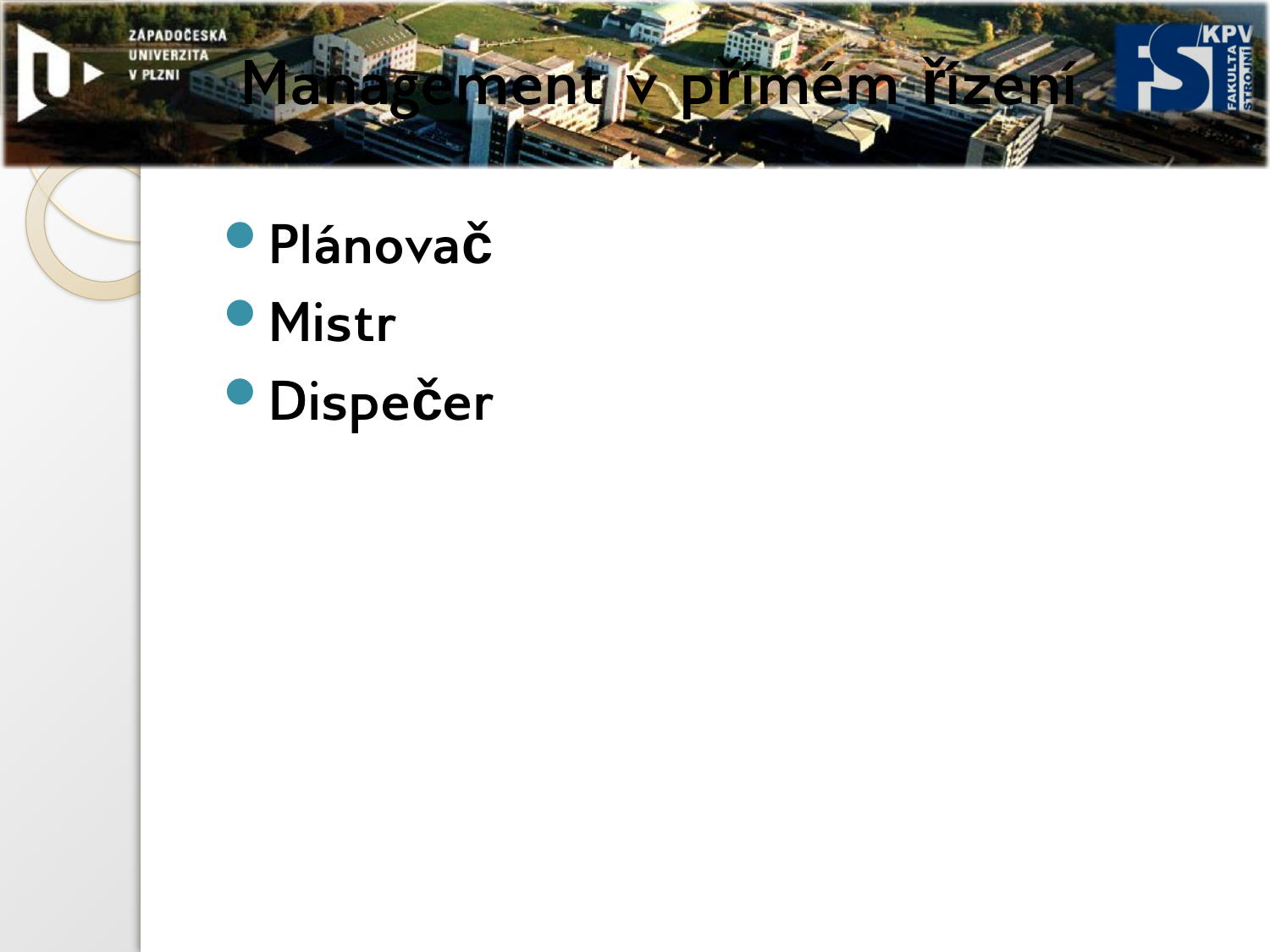

# Management v přímém řízení
Plánovač
Mistr
Dispečer